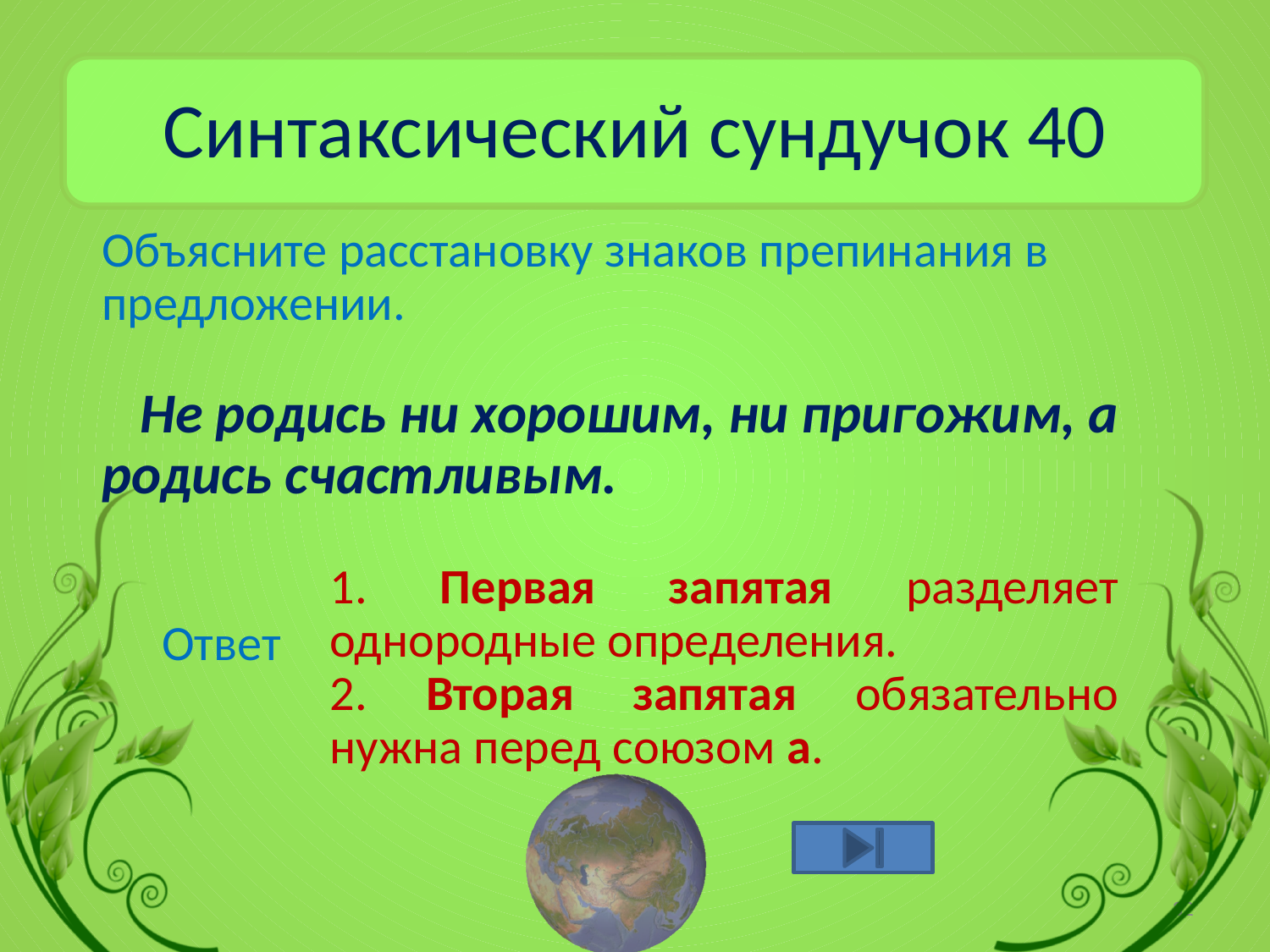

# Синтаксический сундучок 40
Объясните расстановку знаков препинания в предложении.

   Не родись ни хорошим, ни пригожим, а родись счастливым.
1. Первая запятая разделяет однородные определения.
2. Вторая запятая обязательно нужна перед союзом а.
Ответ

32